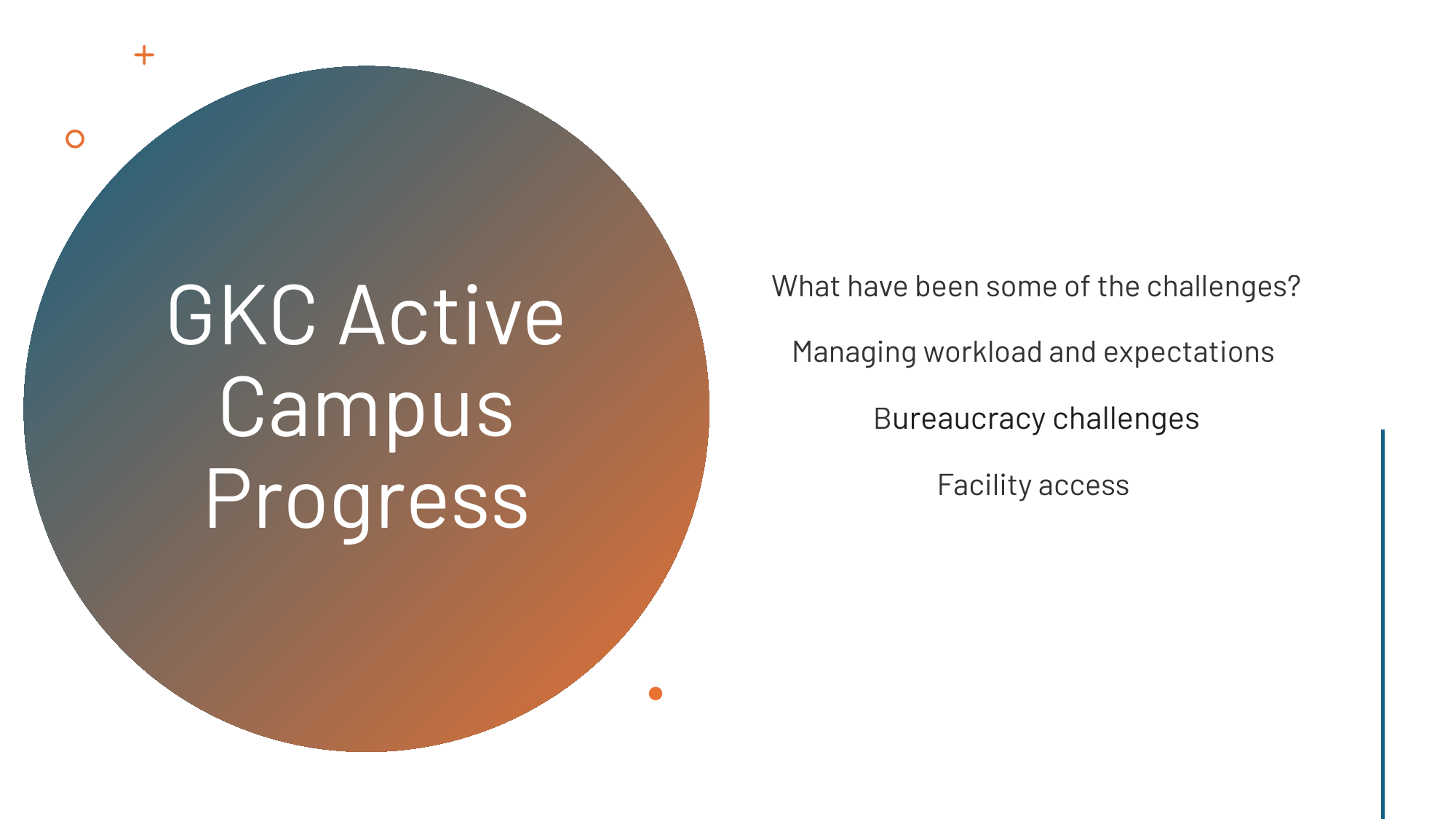

What have been some of the challenges?
Managing workload and expectations 
Bureaucracy challenges
Facility access

# GKC Active Campus Progress